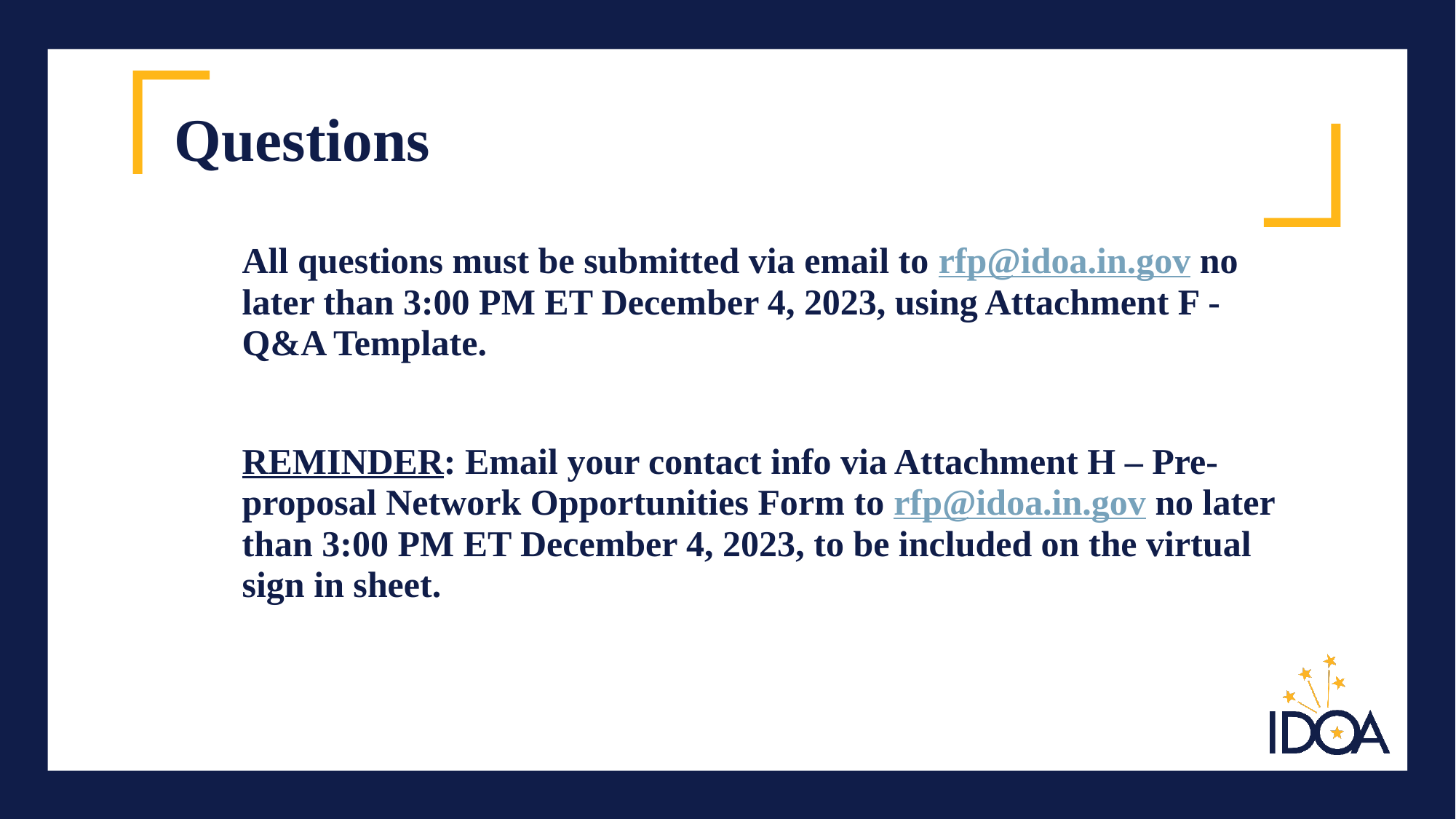

# Questions
All questions must be submitted via email to rfp@idoa.in.gov no later than 3:00 PM ET December 4, 2023, using Attachment F - Q&A Template.

REMINDER: Email your contact info via Attachment H – Pre-proposal Network Opportunities Form to rfp@idoa.in.gov no later than 3:00 PM ET December 4, 2023, to be included on the virtual sign in sheet.